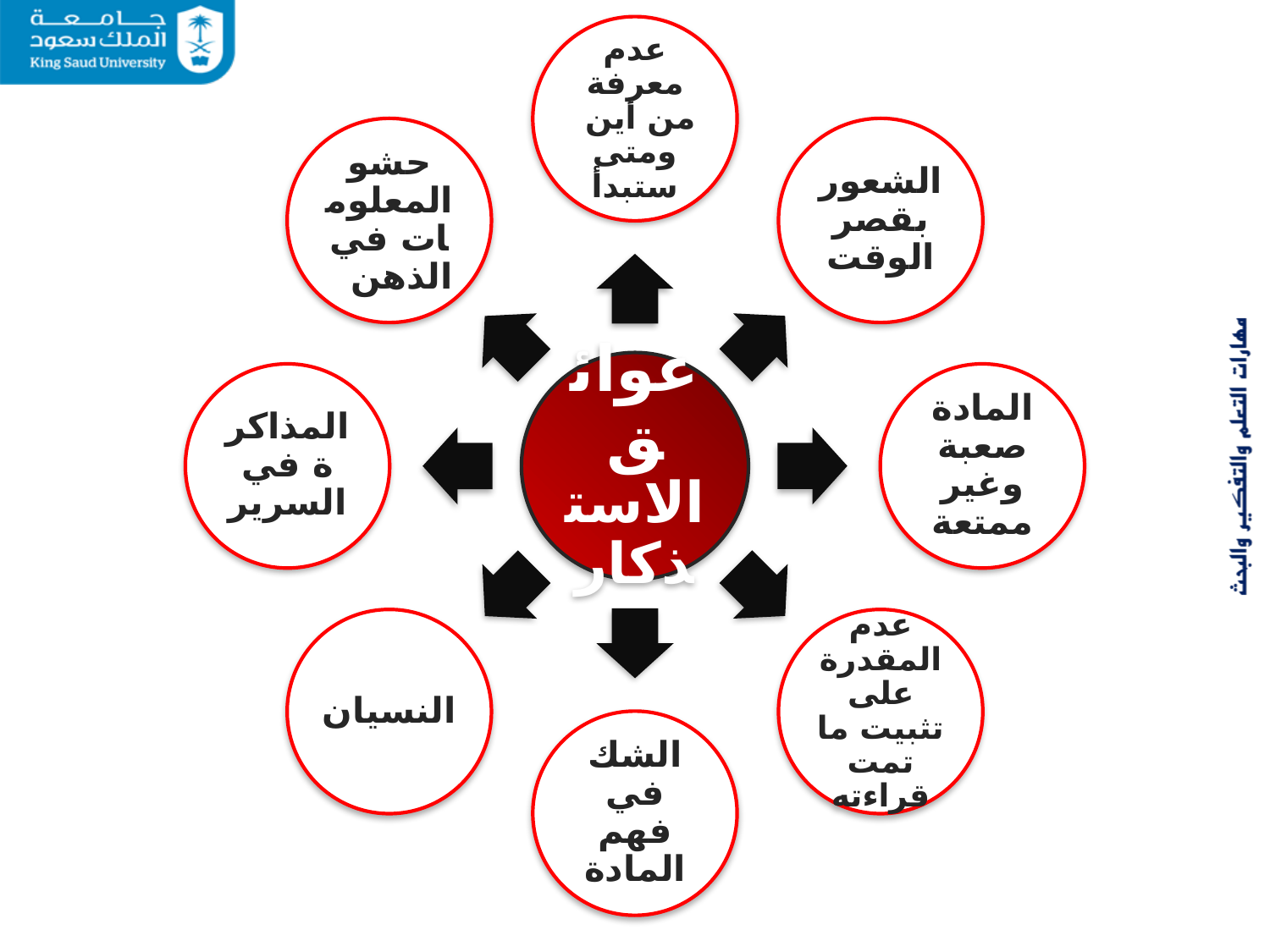

عوائق الاستذكار

عدم معرفة من أين  ومتى ستبدأ

الشعور بقصر الوقت

المادة صعبة وغير ممتعة

عدم المقدرة على تثبيت ما تمت قراءته

الشك في فهم المادة

النسيان

المذاكرة في السرير

حشو المعلومات في الذهن